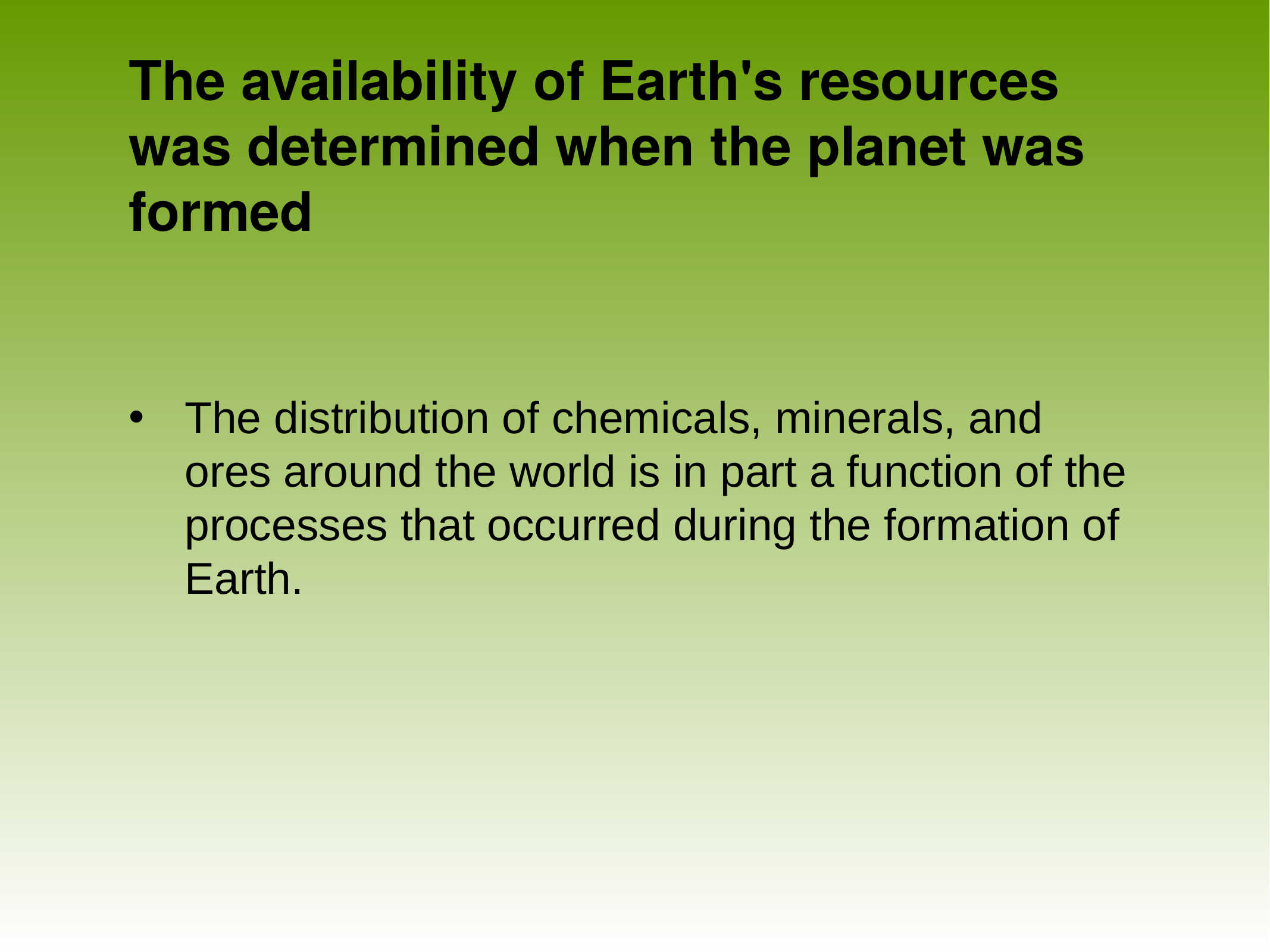

# The availability of Earth's resources was determined when the planet was formed
The distribution of chemicals, minerals, and ores around the world is in part a function of the processes that occurred during the formation of Earth.